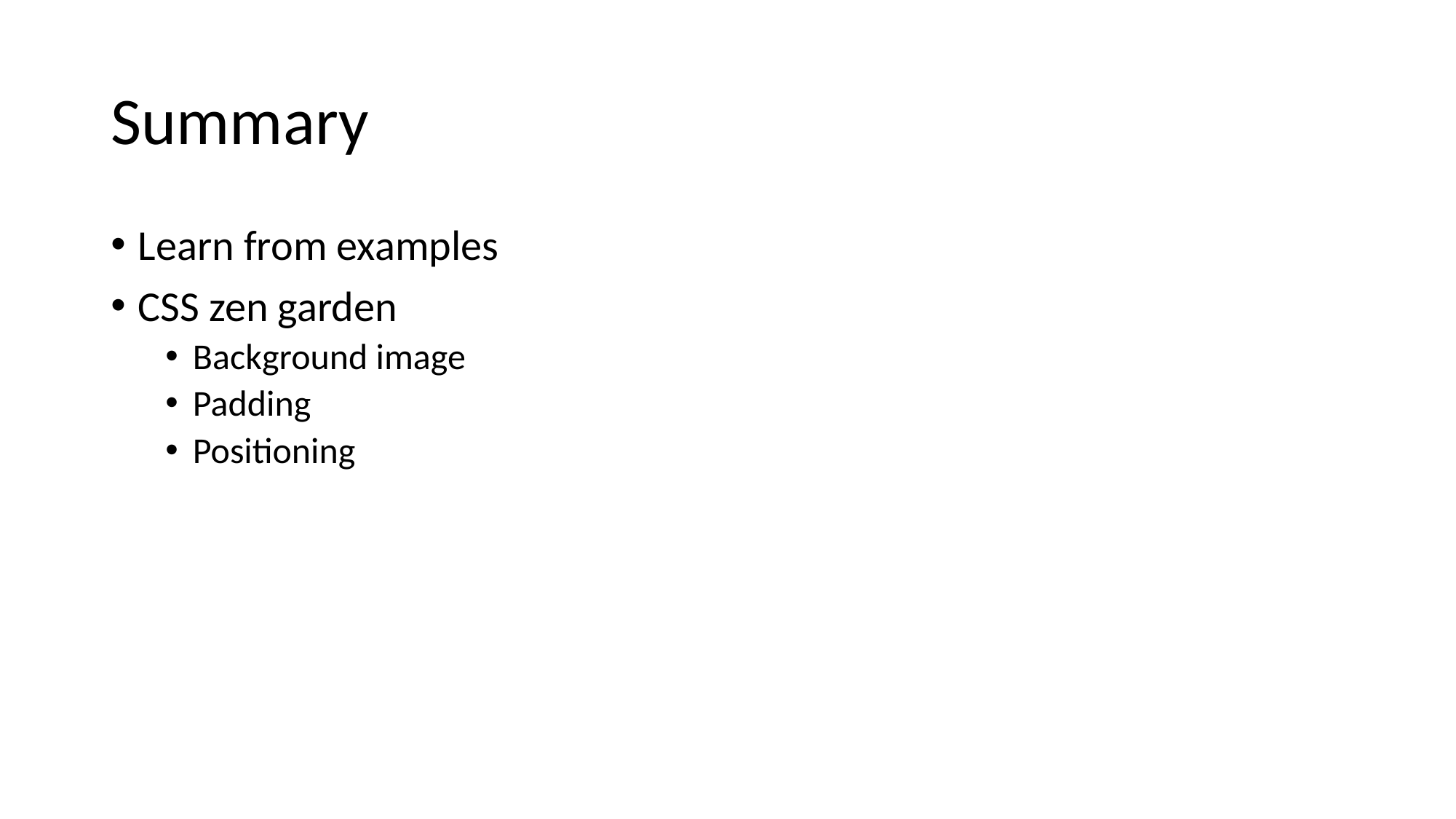

# Summary
Learn from examples
CSS zen garden
Background image
Padding
Positioning